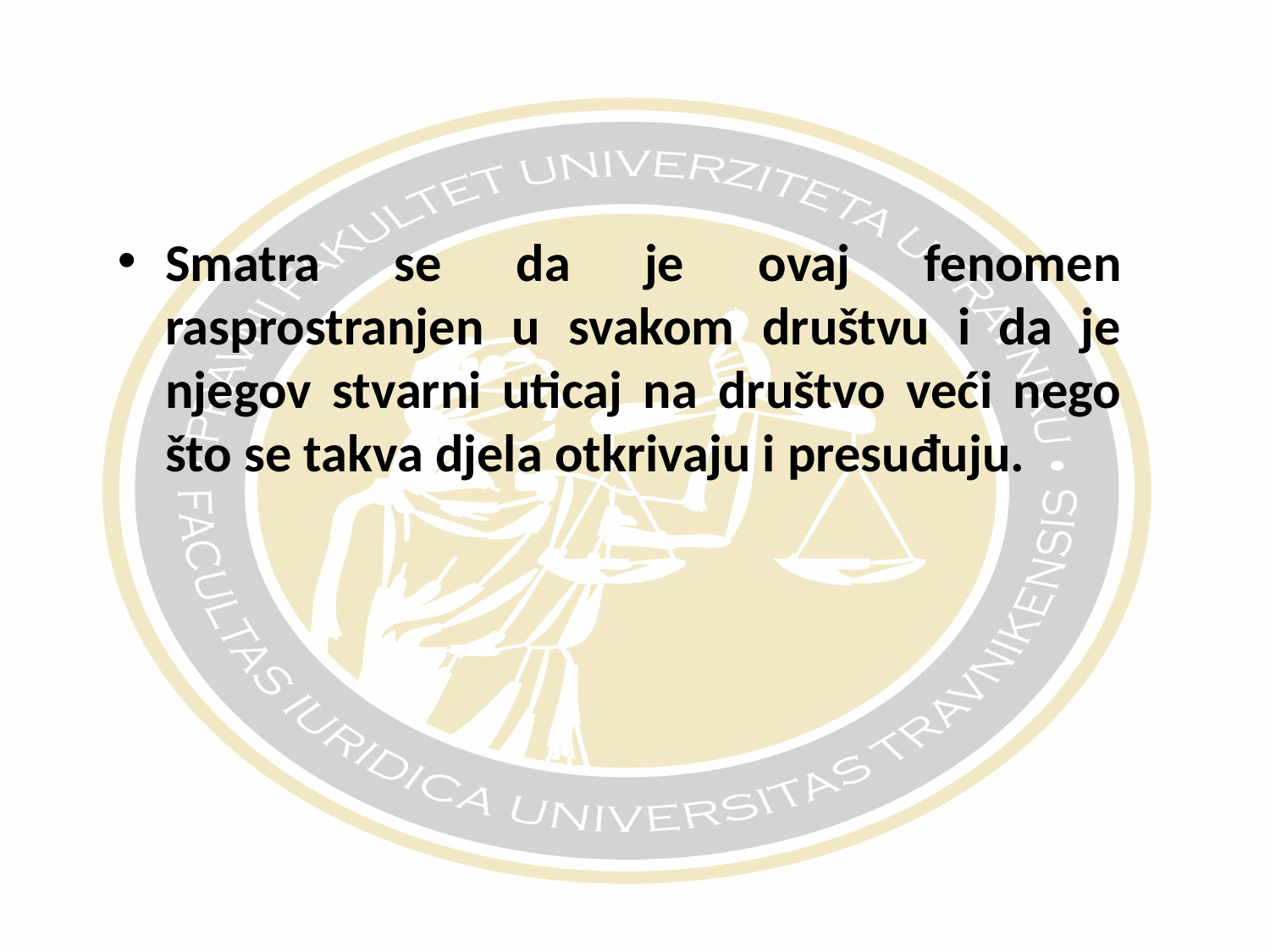

#
Smatra se da je ovaj fenomen rasprostranjen u svakom društvu i da je njegov stvarni uticaj na društvo veći nego što se takva djela otkrivaju i presuđuju.